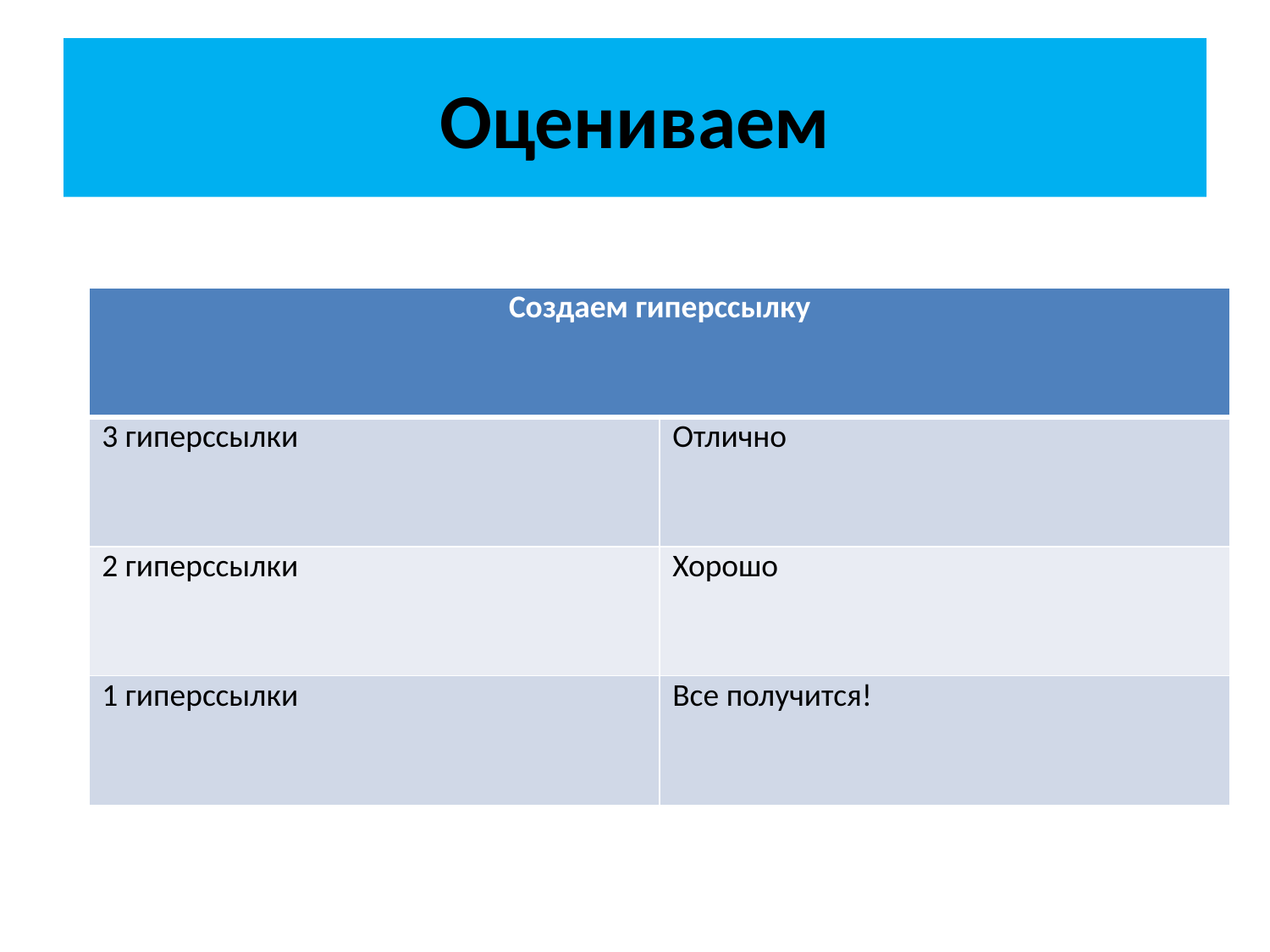

# Оцениваем
| Создаем гиперссылку |  |
| --- | --- |
| 3 гиперссылки | Отлично |
| 2 гиперссылки | Хорошо |
| 1 гиперссылки | Все получится! |